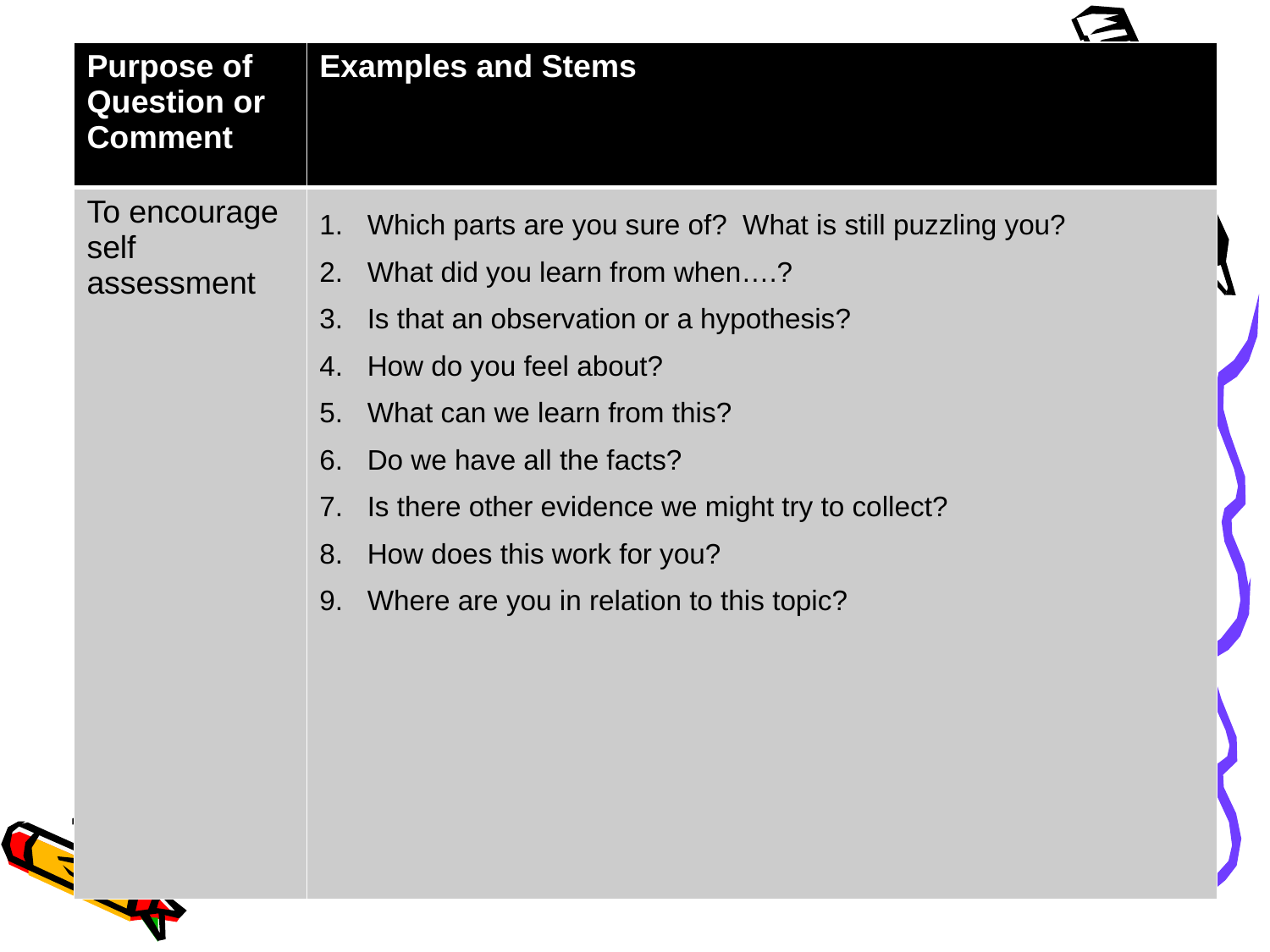

| Purpose of Question or Comment | Examples and Stems |
| --- | --- |
| To encourage self assessment | Which parts are you sure of? What is still puzzling you? What did you learn from when….? Is that an observation or a hypothesis? How do you feel about? What can we learn from this? Do we have all the facts? Is there other evidence we might try to collect? How does this work for you? Where are you in relation to this topic? |